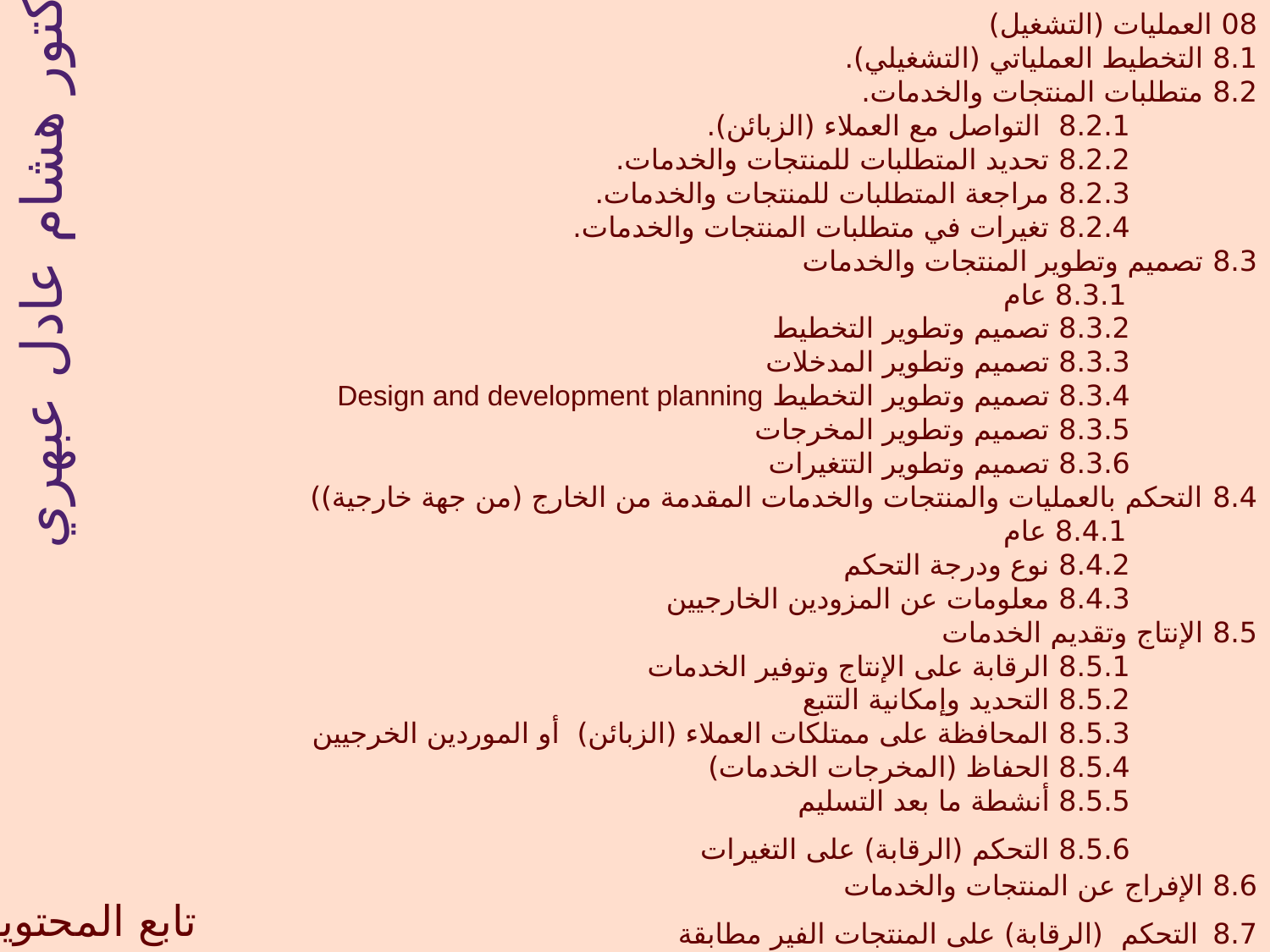

08 العمليات (التشغيل)
	8.1 التخطيط العملياتي (التشغيلي).
	8.2 متطلبات المنتجات والخدمات.
		8.2.1  التواصل مع العملاء (الزبائن).
		8.2.2 تحديد المتطلبات للمنتجات والخدمات.
		8.2.3 مراجعة المتطلبات للمنتجات والخدمات.
		8.2.4 تغيرات في متطلبات المنتجات والخدمات.
	8.3 تصميم وتطوير المنتجات والخدمات
		8.3.1 عام
		8.3.2 تصميم وتطوير التخطيط
		8.3.3 تصميم وتطوير المدخلات
		8.3.4 تصميم وتطوير التخطيط Design and development planning
		8.3.5 تصميم وتطوير المخرجات
		8.3.6 تصميم وتطوير التتغيرات
	8.4 التحكم بالعمليات والمنتجات والخدمات المقدمة من الخارج (من جهة خارجية))
		8.4.1 عام
		8.4.2 نوع ودرجة التحكم
		8.4.3 معلومات عن المزودين الخارجيين
	8.5 الإنتاج وتقديم الخدمات
		8.5.1 الرقابة على الإنتاج وتوفير الخدمات
		8.5.2 التحديد وإمكانية التتبع
		8.5.3 المحافظة على ممتلكات العملاء (الزبائن)  أو الموردين الخرجيين
		8.5.4 الحفاظ (المخرجات الخدمات)
		8.5.5 أنشطة ما بعد التسليم
		8.5.6 التحكم (الرقابة) على التغيرات
	8.6 الإفراج عن المنتجات والخدمات
	8.7 التحكم  (الرقابة) على المنتجات الفير مطابقة
الدكتور هشام عادل عبهري
 تابع المحتويات